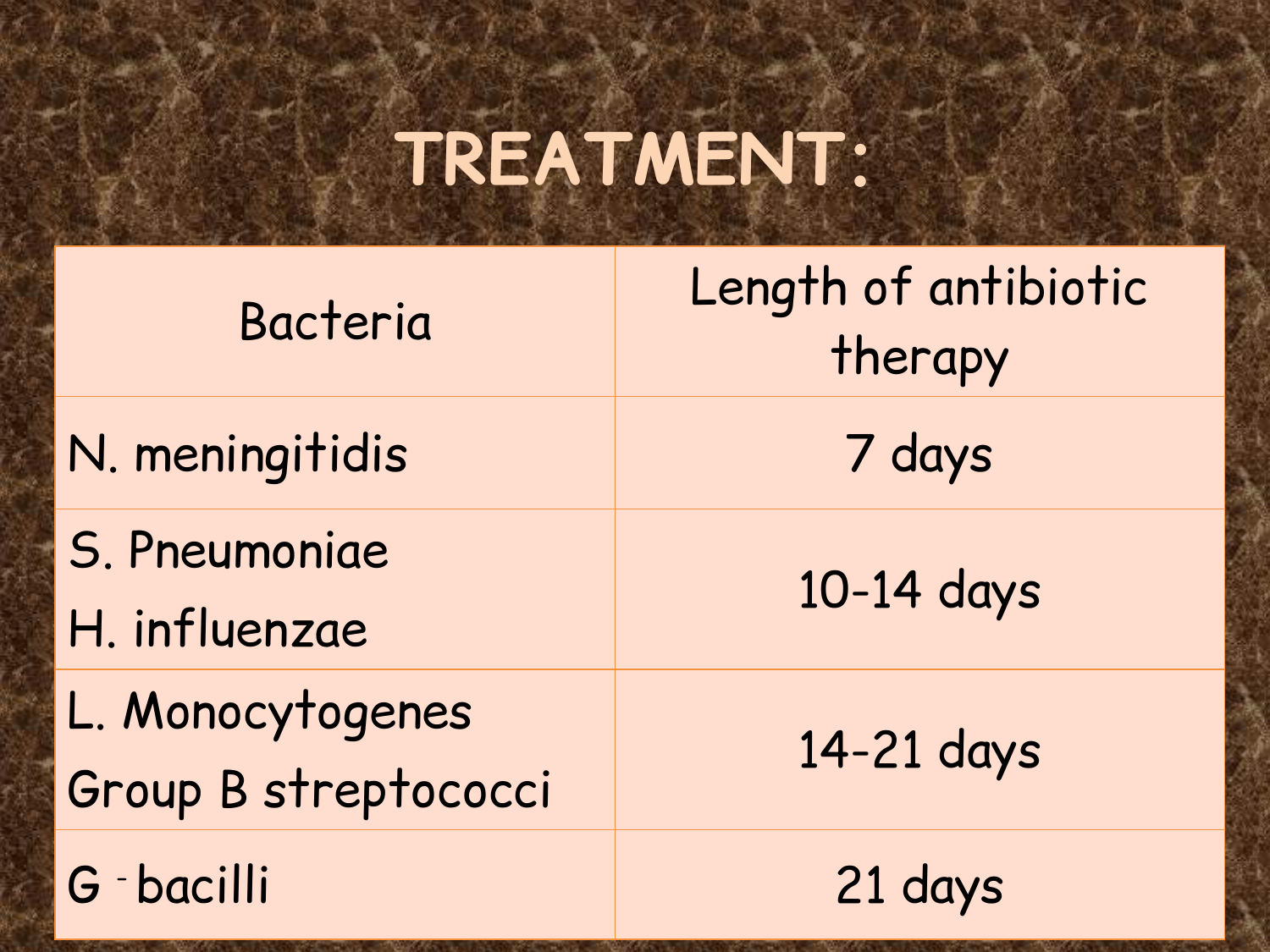

TREATMENT:

#

| Bacteria | Length of antibiotic therapy |
| --- | --- |
| N. meningitidis | 7 days |
| S. Pneumoniae H. influenzae | 10-14 days |
| L. Monocytogenes Group B streptococci | 14-21 days |
| G - bacilli | 21 days |